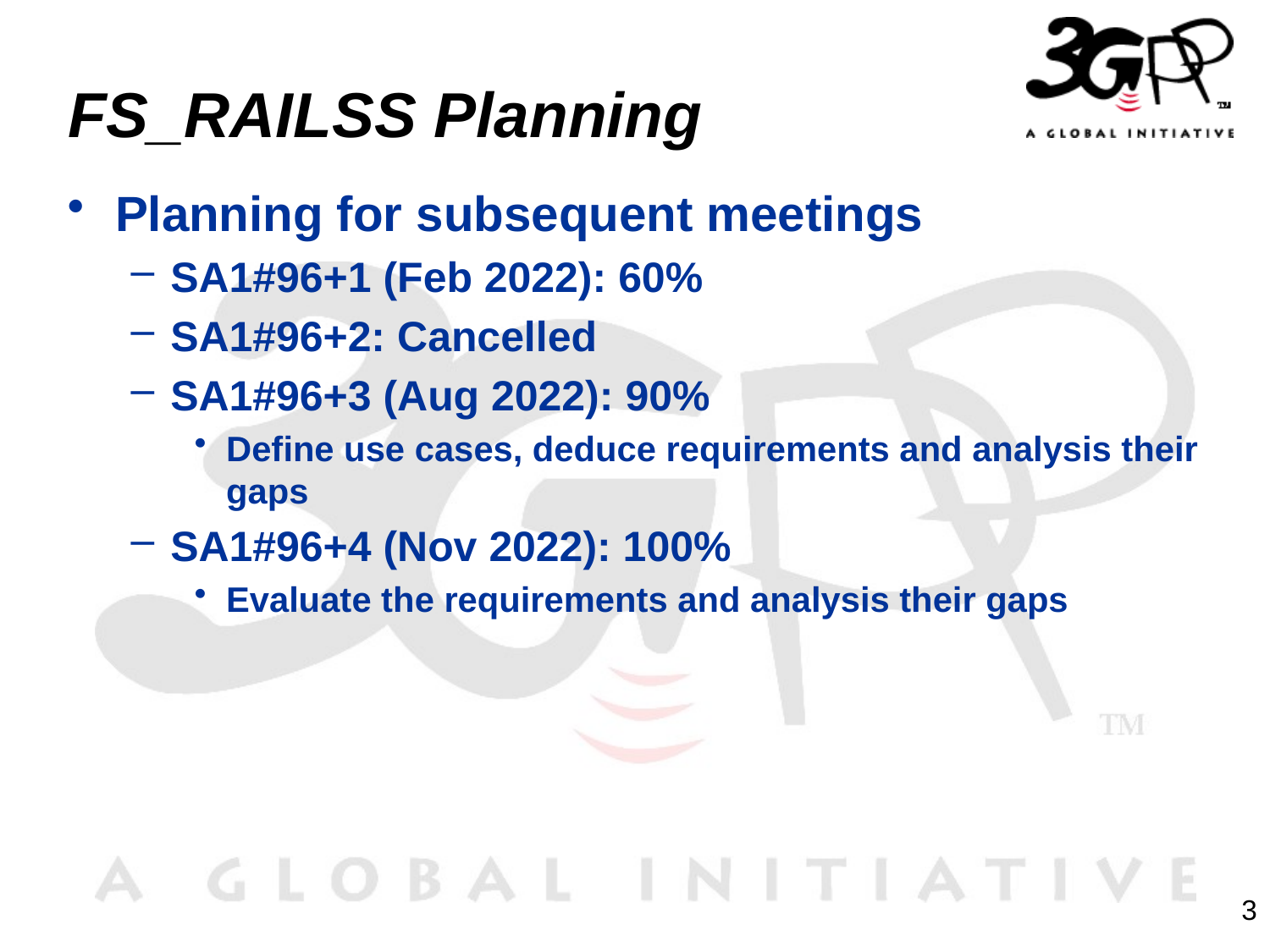

# FS_RAILSS Planning
Planning for subsequent meetings
SA1#96+1 (Feb 2022): 60%
SA1#96+2: Cancelled
SA1#96+3 (Aug 2022): 90%
Define use cases, deduce requirements and analysis their gaps
SA1#96+4 (Nov 2022): 100%
Evaluate the requirements and analysis their gaps
3